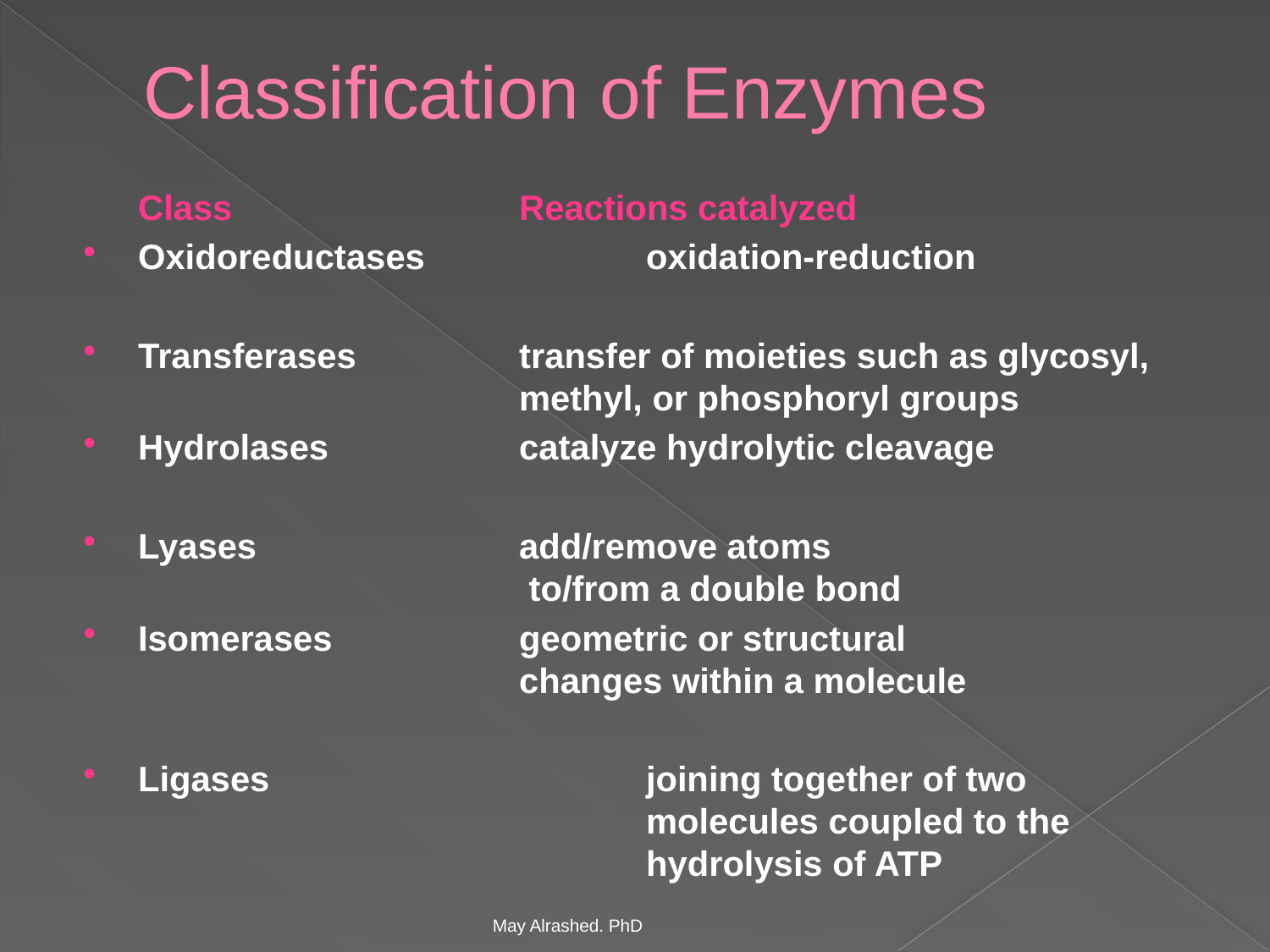

Classification of Enzymes
 	Class			Reactions catalyzed
Oxidoreductases		oxidation-reduction

Transferases		transfer of moieties such as glycosyl, 			methyl, or phosphoryl groups
Hydrolases                	catalyze hydrolytic cleavage

Lyases			add/remove atoms 						 to/from a double bond
Isomerases		geometric or structural 					changes within a molecule

Ligases			joining together of two 					molecules coupled to the 					hydrolysis of ATP

May Alrashed. PhD